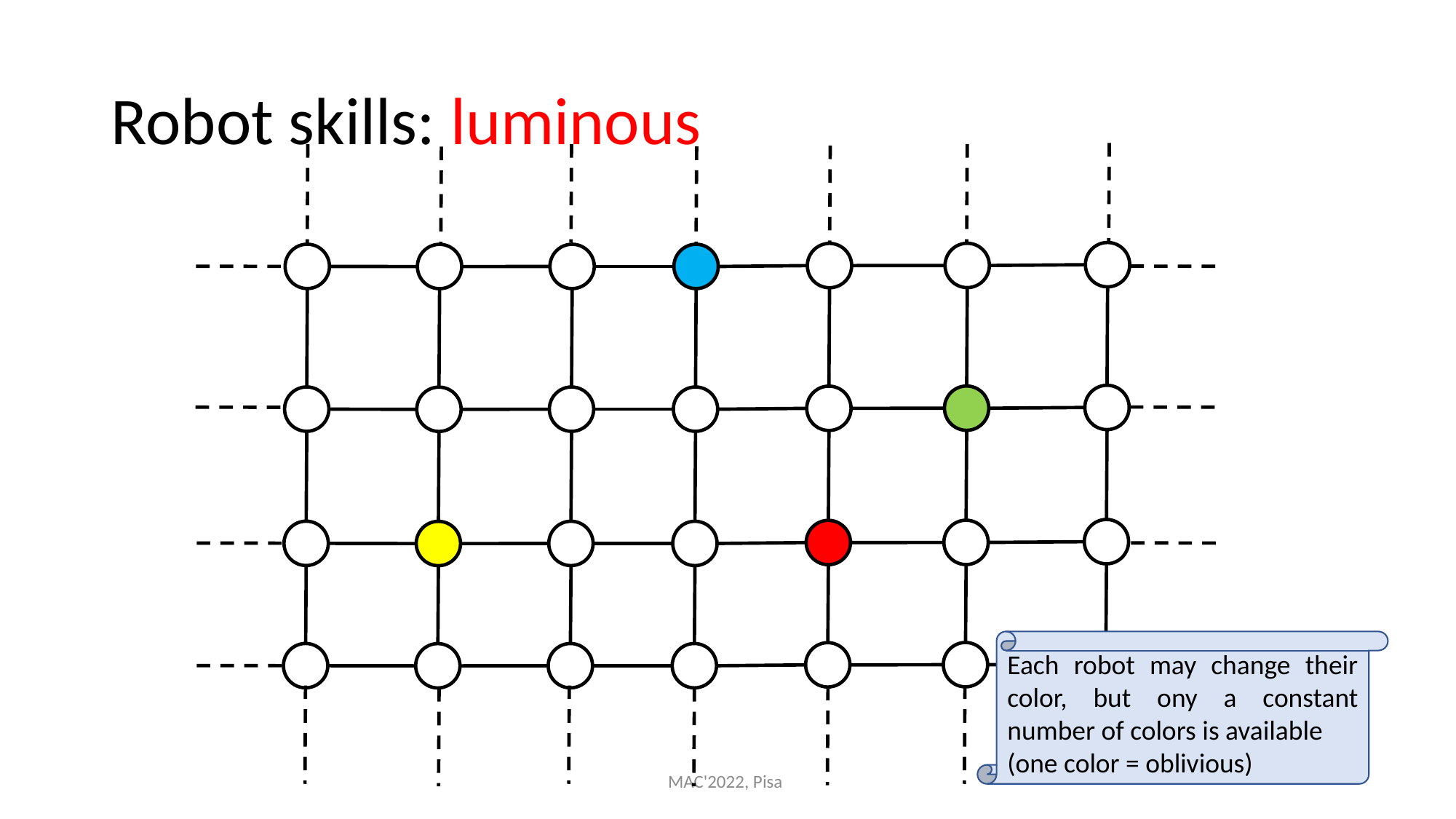

# Robot skills: luminous

Each robot may change their color, but ony a constant number of colors is available
(one color = oblivious)

MAC'2022, Pisa